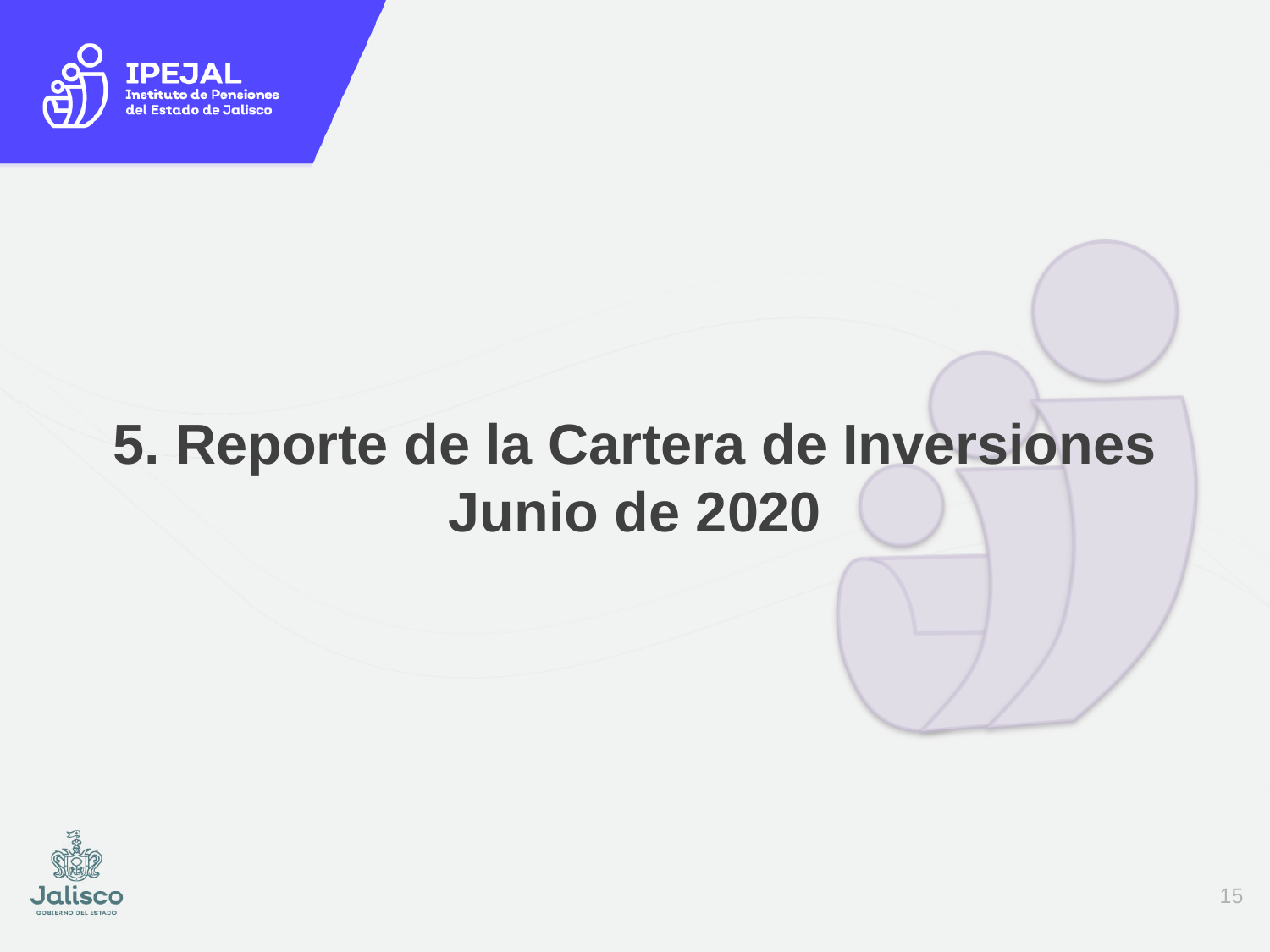

5. Reporte de la Cartera de Inversiones Junio de 2020
15